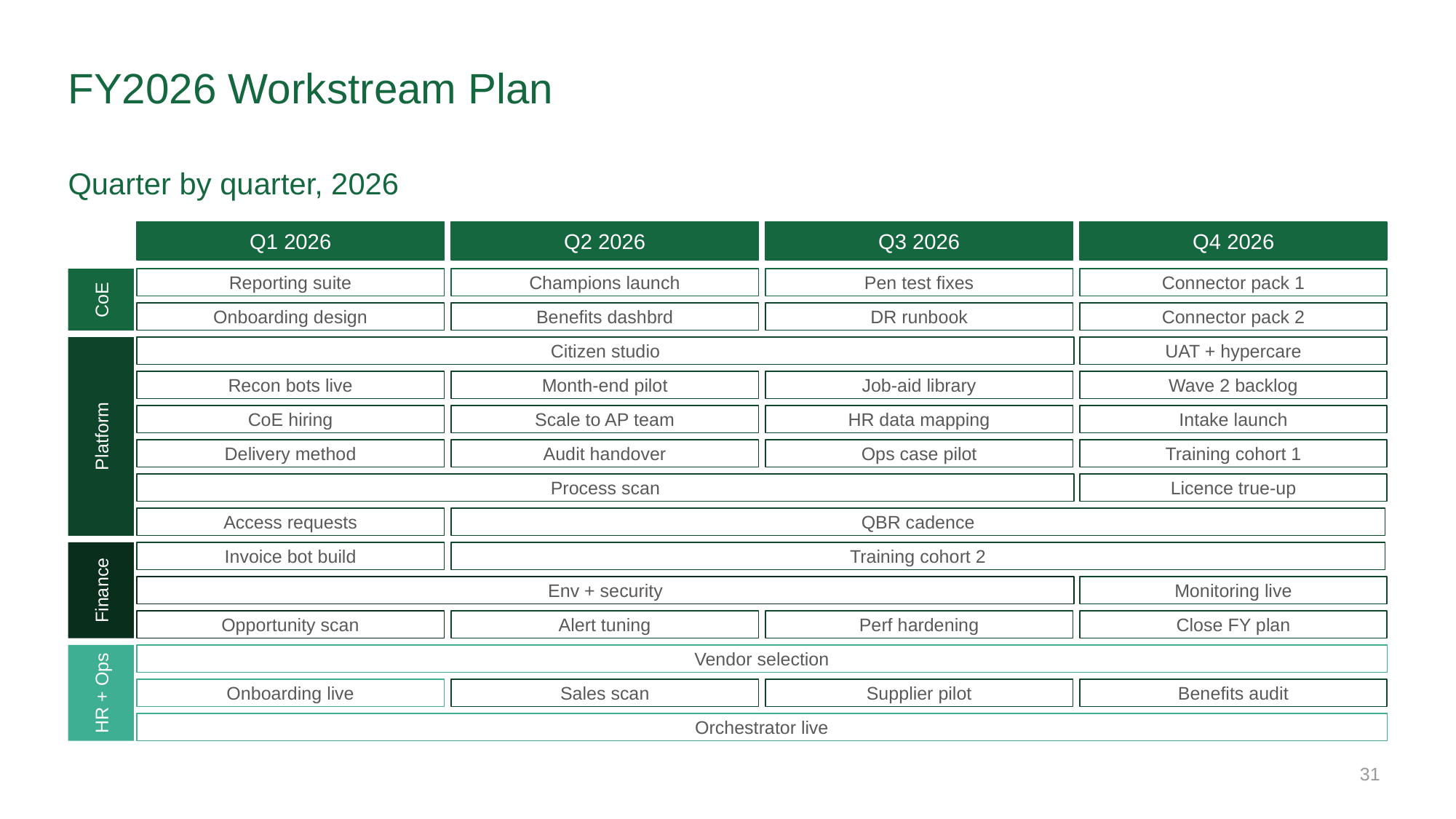

# FY2026 Workstream Plan
Quarter by quarter, 2026
Q1 2026
Q2 2026
Q3 2026
Q4 2026
CoE
Reporting suite
Champions launch
Pen test fixes
Connector pack 1
Onboarding design
Benefits dashbrd
DR runbook
Connector pack 2
UAT + hypercare
Citizen studio
Recon bots live
Month-end pilot
Job-aid library
Wave 2 backlog
Platform
CoE hiring
Scale to AP team
HR data mapping
Intake launch
Delivery method
Audit handover
Ops case pilot
Training cohort 1
Process scan
Licence true-up
Access requests
QBR cadence
Training cohort 2
Invoice bot build
Finance
Env + security
Monitoring live
Opportunity scan
Alert tuning
Perf hardening
Close FY plan
Vendor selection
HR + Ops
Onboarding live
Sales scan
Supplier pilot
Benefits audit
Orchestrator live
31